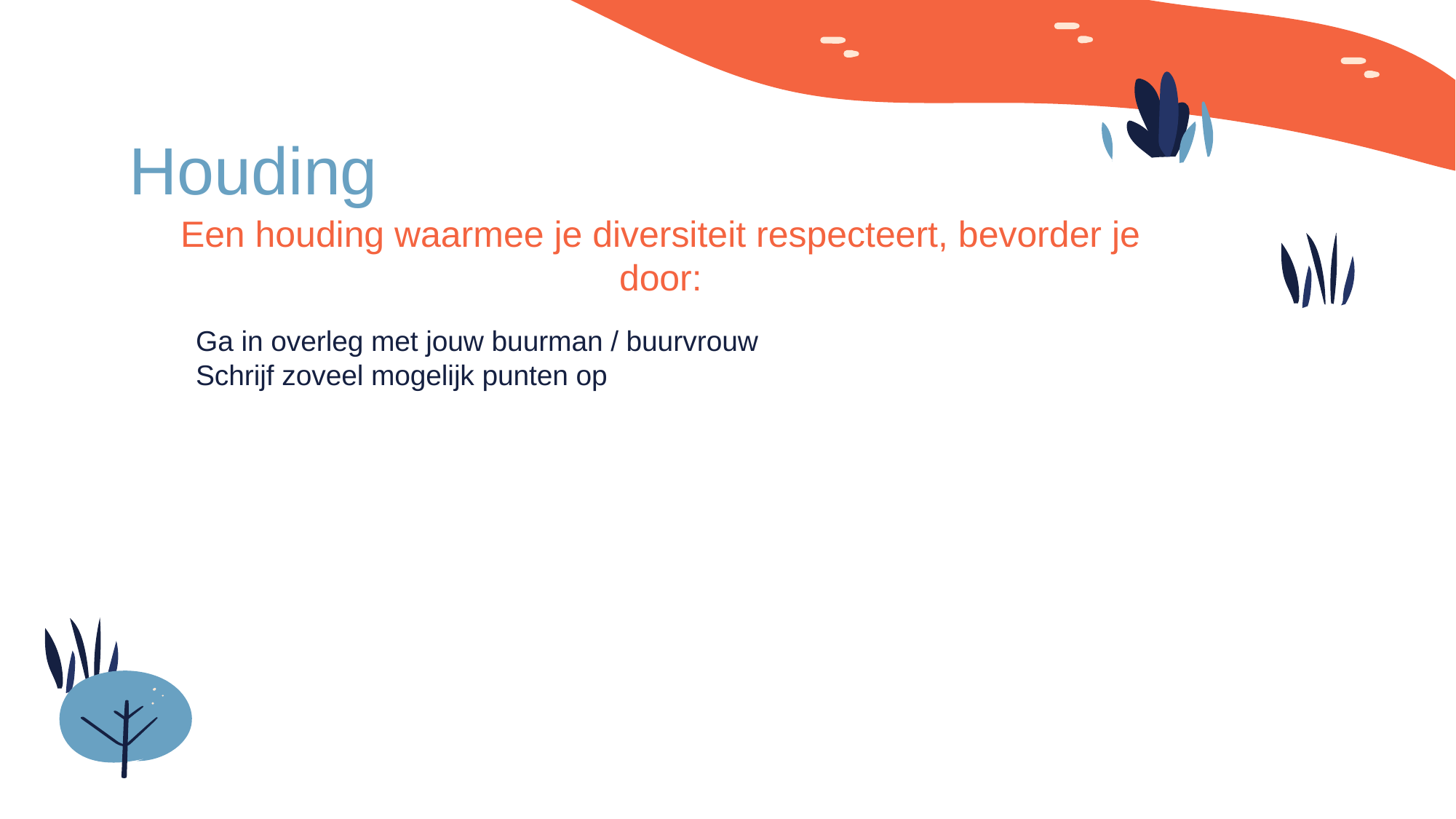

# Houding

Een houding waarmee je diversiteit respecteert, bevorder je door:
Ga in overleg met jouw buurman / buurvrouw
Schrijf zoveel mogelijk punten op